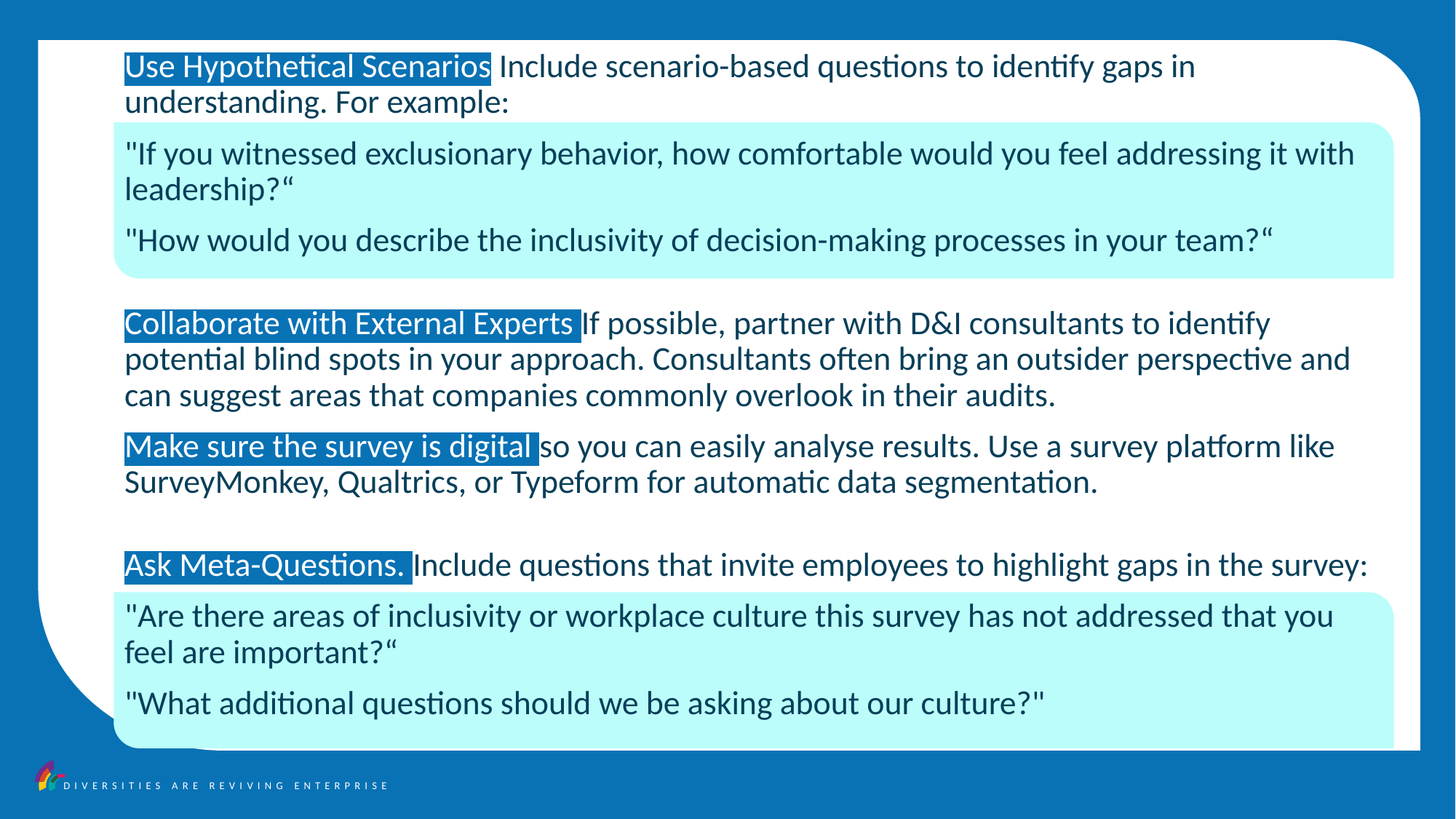

Use Hypothetical Scenarios Include scenario-based questions to identify gaps in understanding. For example:
"If you witnessed exclusionary behavior, how comfortable would you feel addressing it with leadership?“
"How would you describe the inclusivity of decision-making processes in your team?“

Collaborate with External Experts If possible, partner with D&I consultants to identify potential blind spots in your approach. Consultants often bring an outsider perspective and can suggest areas that companies commonly overlook in their audits.
Make sure the survey is digital so you can easily analyse results. Use a survey platform like SurveyMonkey, Qualtrics, or Typeform for automatic data segmentation.

Ask Meta-Questions. Include questions that invite employees to highlight gaps in the survey:
"Are there areas of inclusivity or workplace culture this survey has not addressed that you feel are important?“
"What additional questions should we be asking about our culture?"